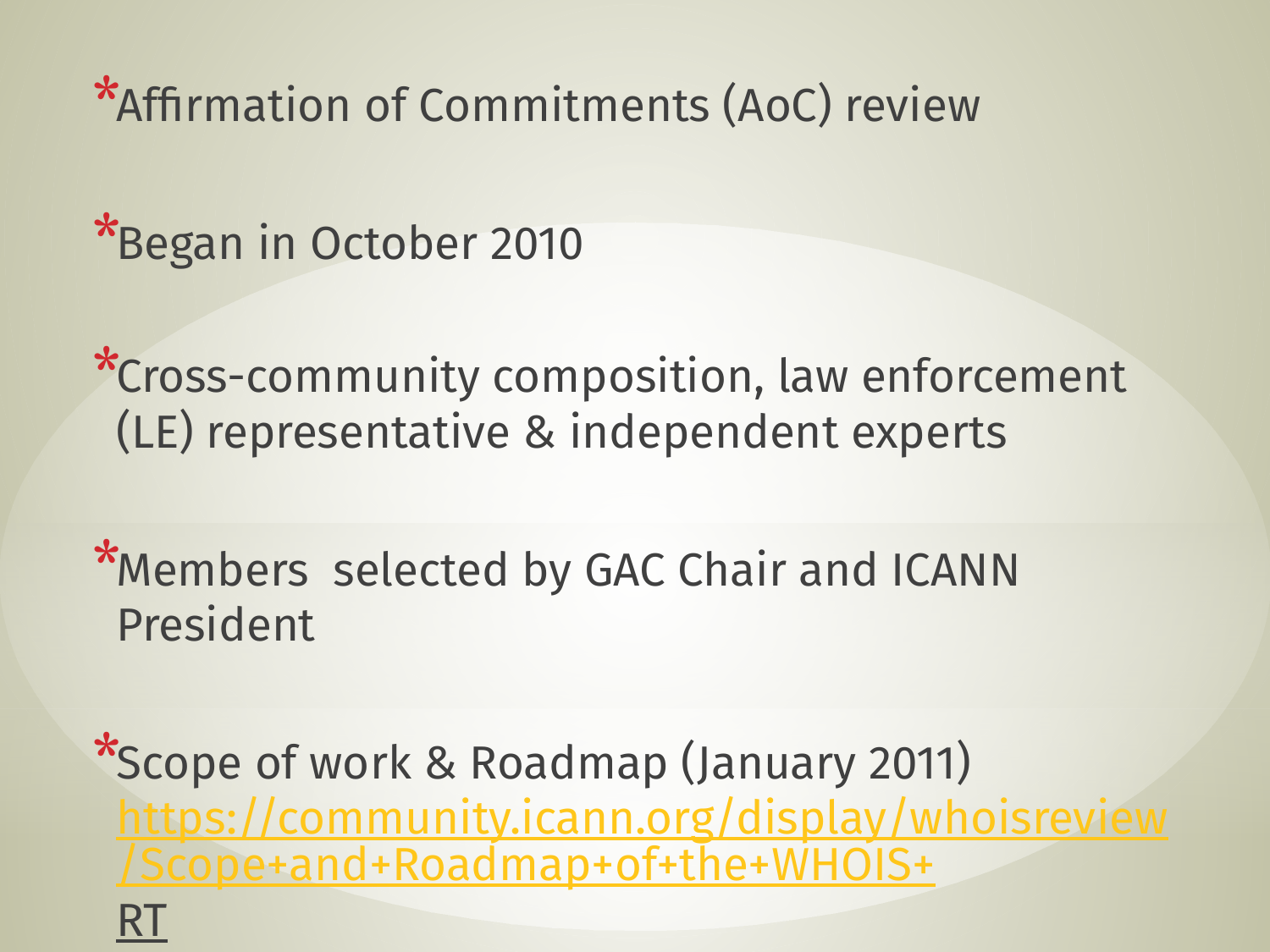

Affirmation of Commitments (AoC) review

Began in October 2010

Cross-community composition, law enforcement (LE) representative & independent experts

Members  selected by GAC Chair and ICANN President

Scope of work & Roadmap (January 2011) https://community.icann.org/display/whoisreview/Scope+and+Roadmap+of+the+WHOIS+RT